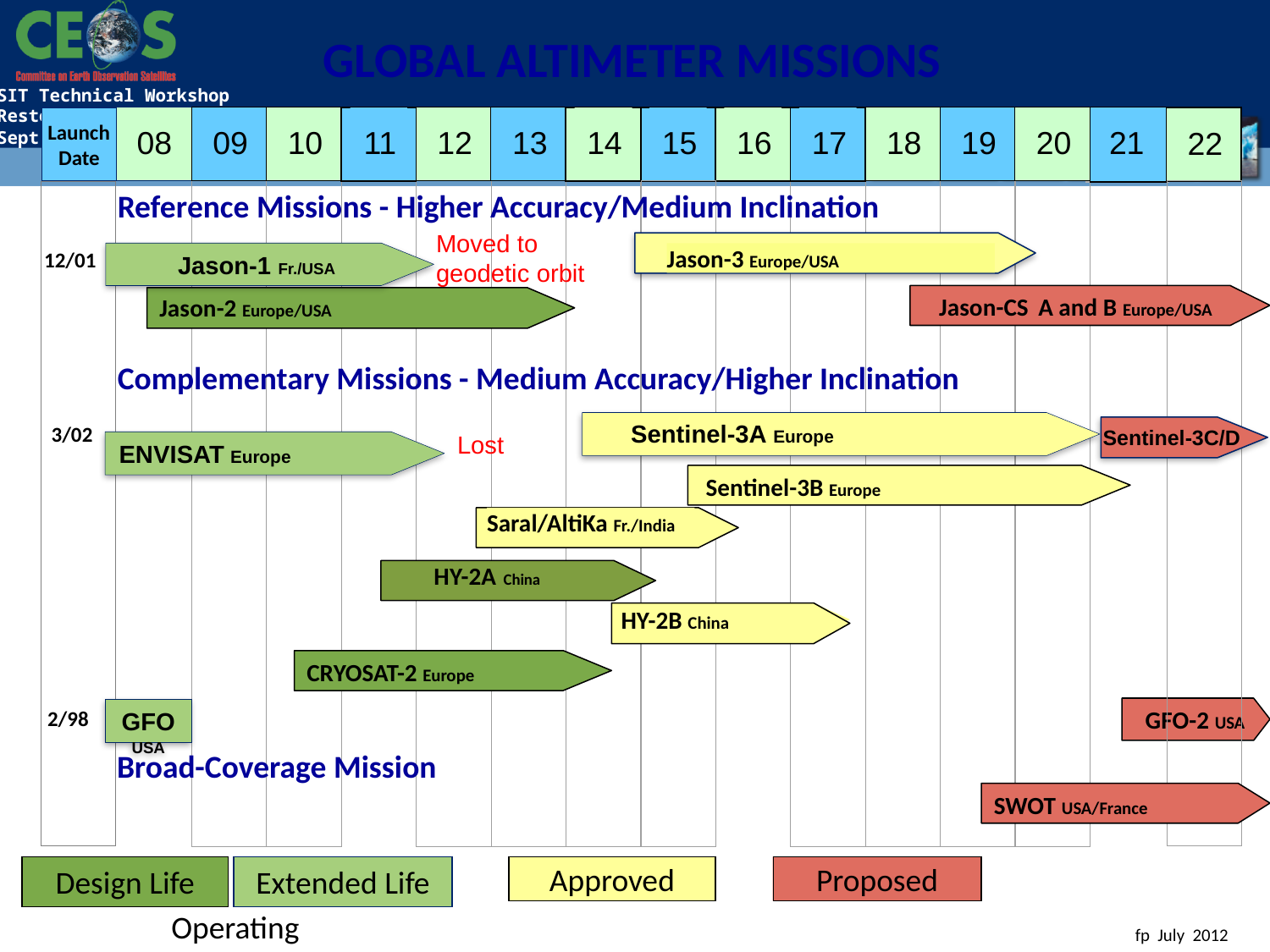

GLOBAL ALTIMETER MISSIONS

10

11

12

13

14

15

16

17

18

19

20

Launch
Date

22

08
09
21

Reference Missions - Higher Accuracy/Medium Inclination
Moved to
geodetic orbit

Jason-3 Europe/USA
12/01
Jason-1 Fr./USA
   Jason-CS  A and B Europe/USA

Jason-2 Europe/USA
Complementary Missions - Medium Accuracy/Higher Inclination
       Sentinel-3A Europe

3/02
Sentinel-3C/D
Lost
  ENVISAT Europe
 Sentinel-3B Europe

Saral/AltiKa Fr./India

HY-2A China

 HY-2B China

CRYOSAT-2 Europe

  GFO-2 USA
2/98
GFO USA
Broad-Coverage Mission

SWOT USA/France

Design Life

Extended Life

Approved

Proposed
Operating
fp  July  2012